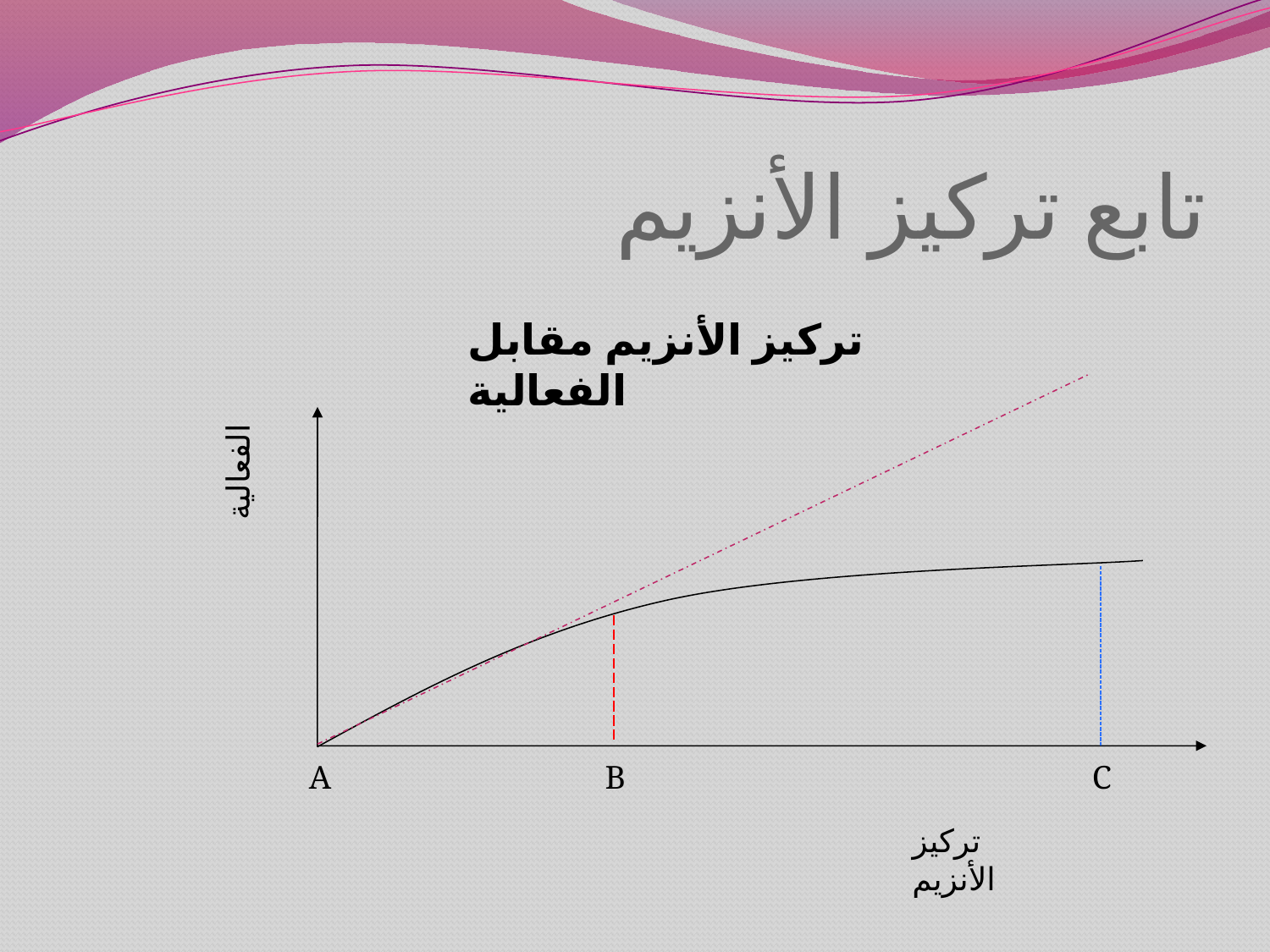

# تابع تركيز الأنزيم
تركيز الأنزيم مقابل الفعالية

الفعالية

A
B
C
تركيز الأنزيم